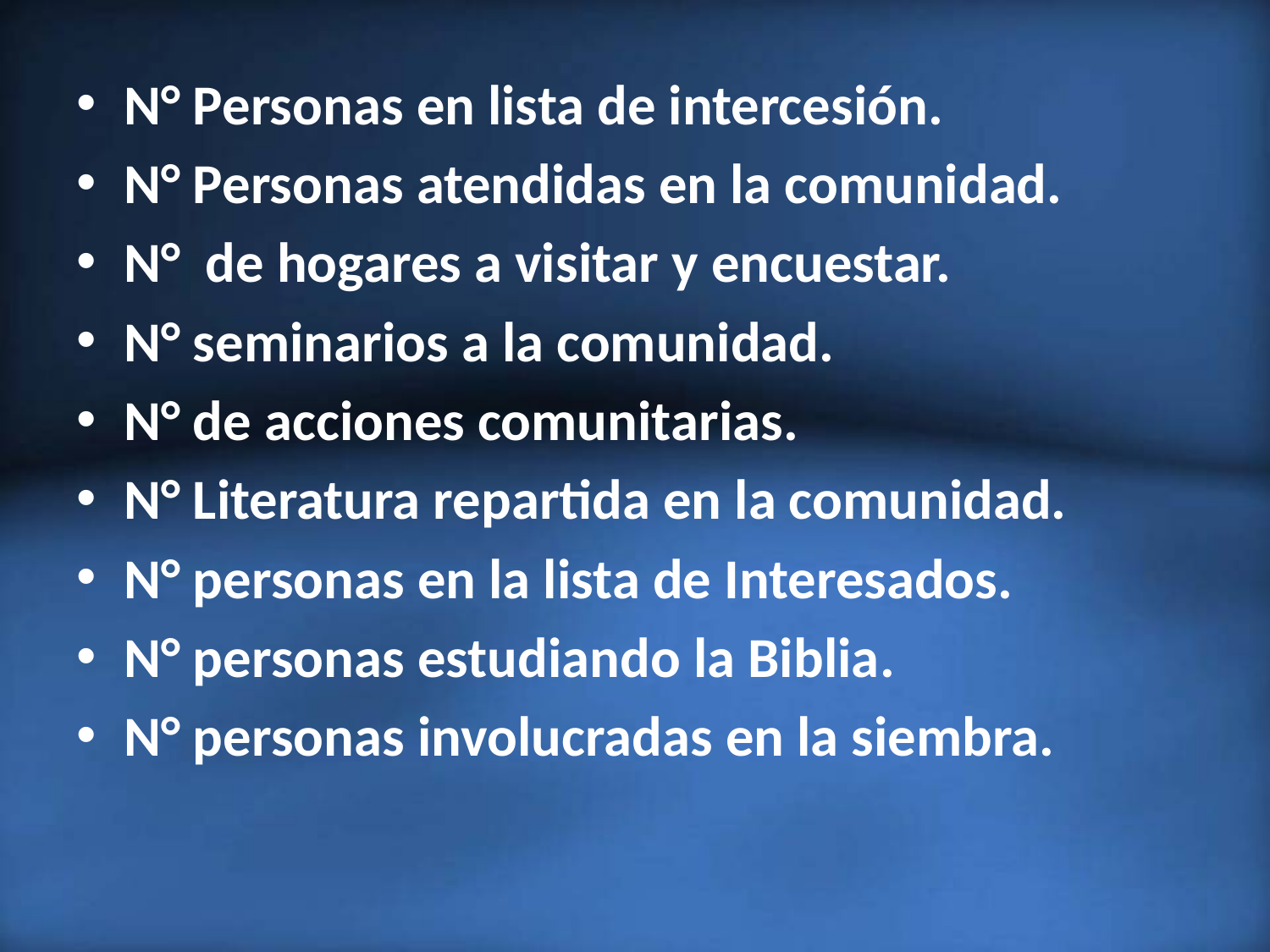

N° Personas en lista de intercesión.
N° Personas atendidas en la comunidad.
N°  de hogares a visitar y encuestar.
N° seminarios a la comunidad.
N° de acciones comunitarias.
N° Literatura repartida en la comunidad.
N° personas en la lista de Interesados.
N° personas estudiando la Biblia.
N° personas involucradas en la siembra.